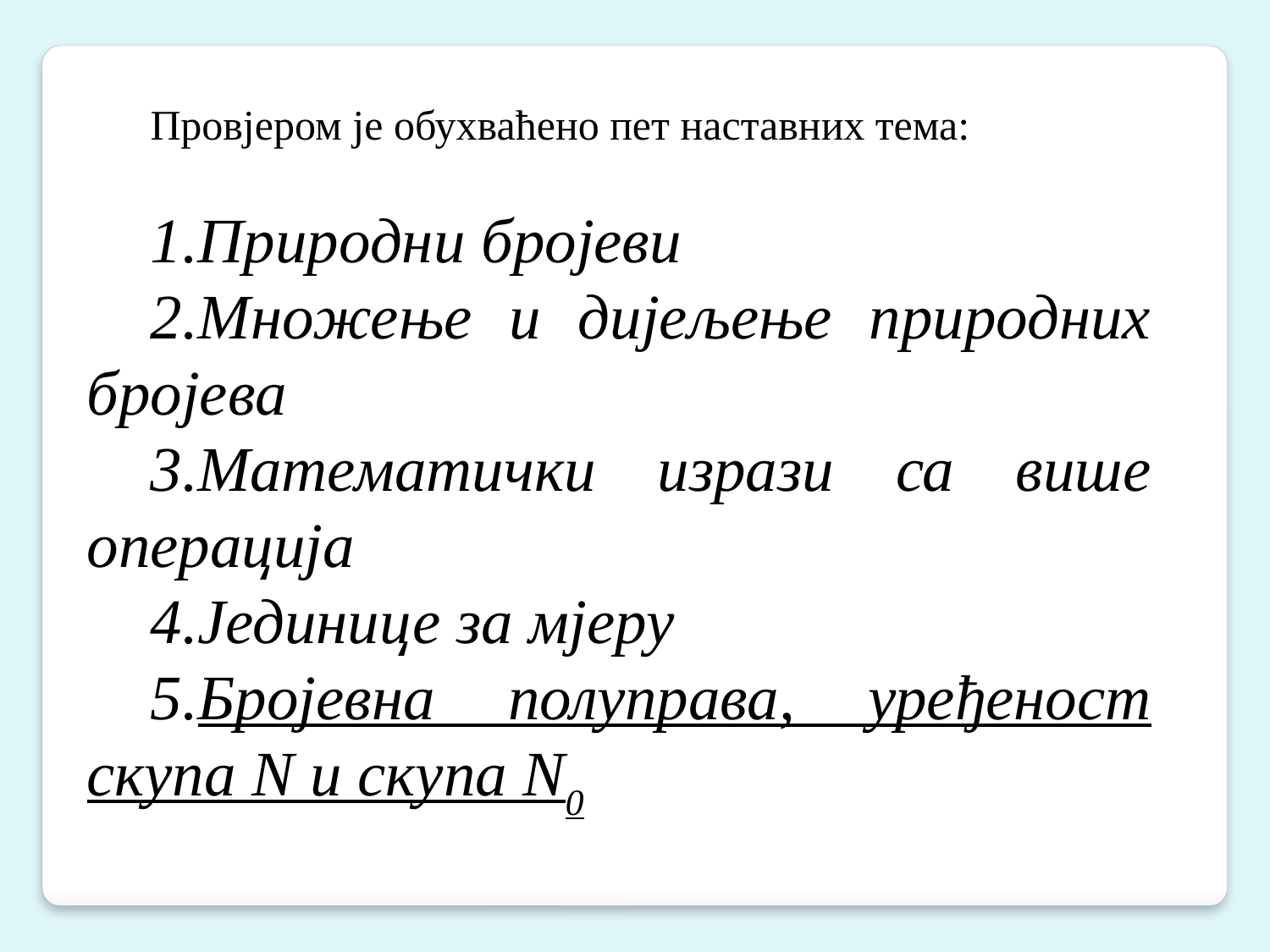

Провјером је обухваћено пет наставних тема:

Природни бројеви
Множење и дијељење природних бројева
Математички изрази са више операција
Јединице за мјеру
Бројевна полуправа, уређеност скупа N и скупа N0